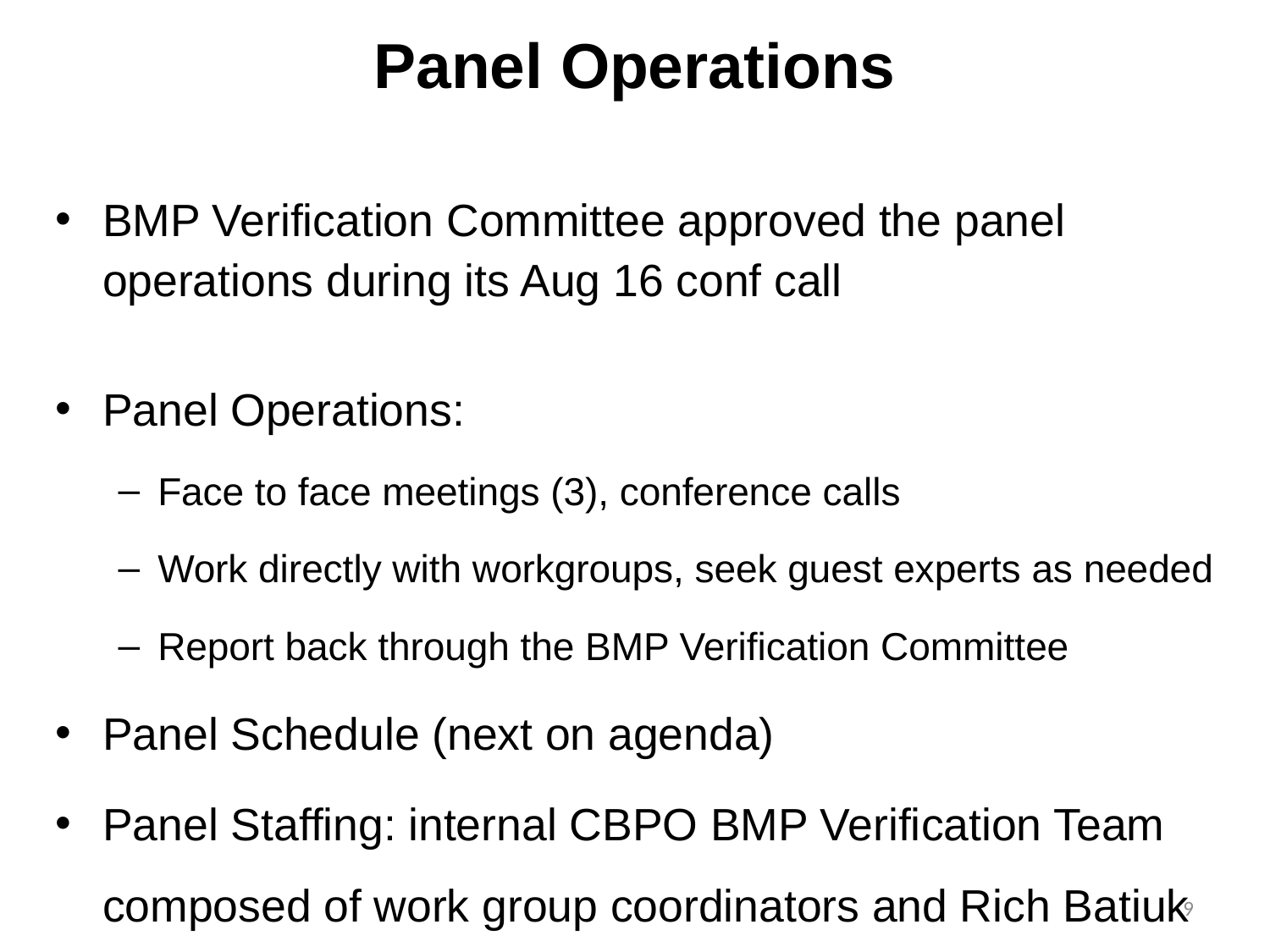

# Panel Operations
BMP Verification Committee approved the panel operations during its Aug 16 conf call
Panel Operations:
Face to face meetings (3), conference calls
Work directly with workgroups, seek guest experts as needed
Report back through the BMP Verification Committee
Panel Schedule (next on agenda)
Panel Staffing: internal CBPO BMP Verification Team composed of work group coordinators and Rich Batiuk
9